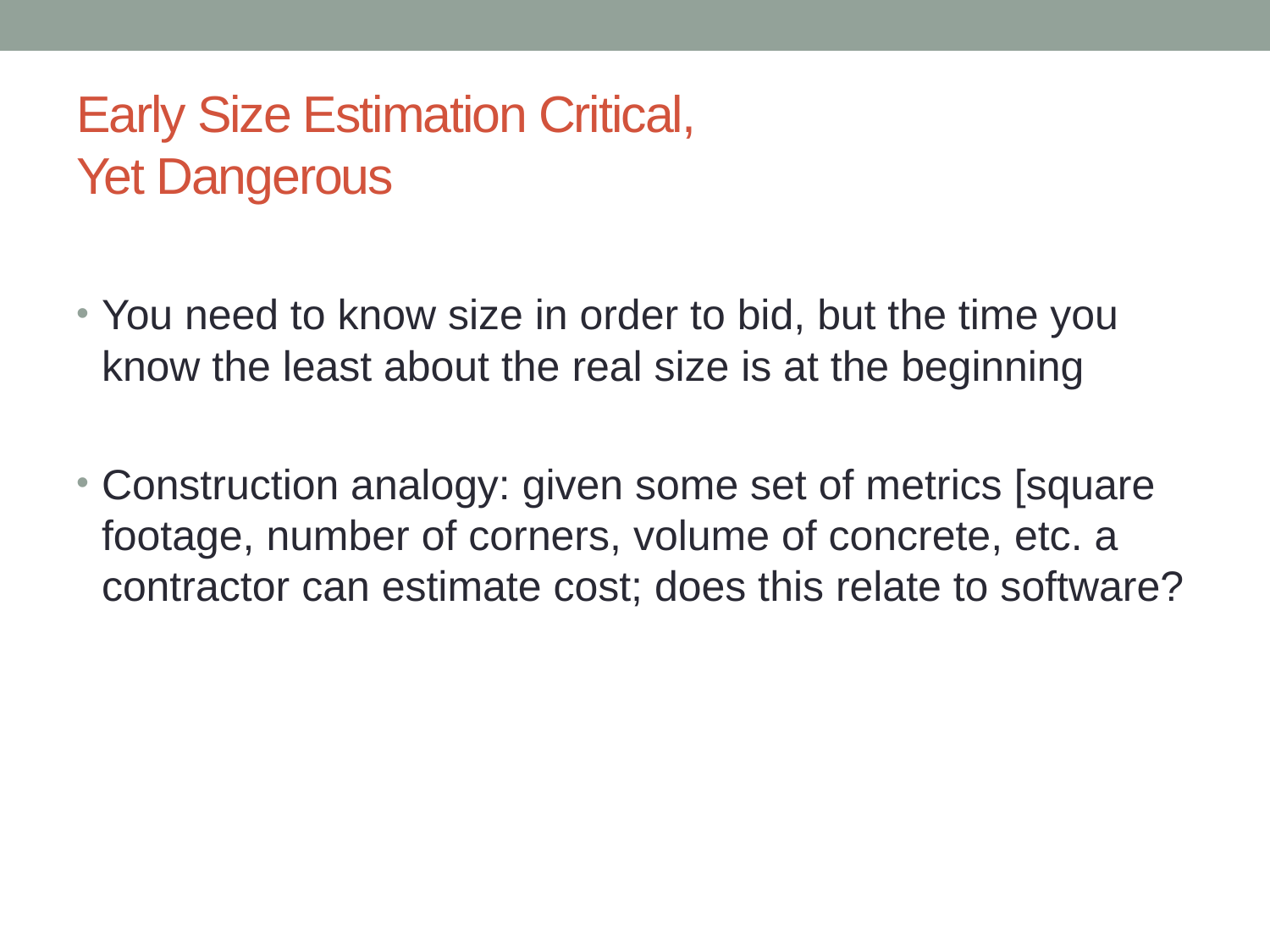

# Early Size Estimation Critical, Yet Dangerous

You need to know size in order to bid, but the time you know the least about the real size is at the beginning

Construction analogy: given some set of metrics [square footage, number of corners, volume of concrete, etc. a contractor can estimate cost; does this relate to software?